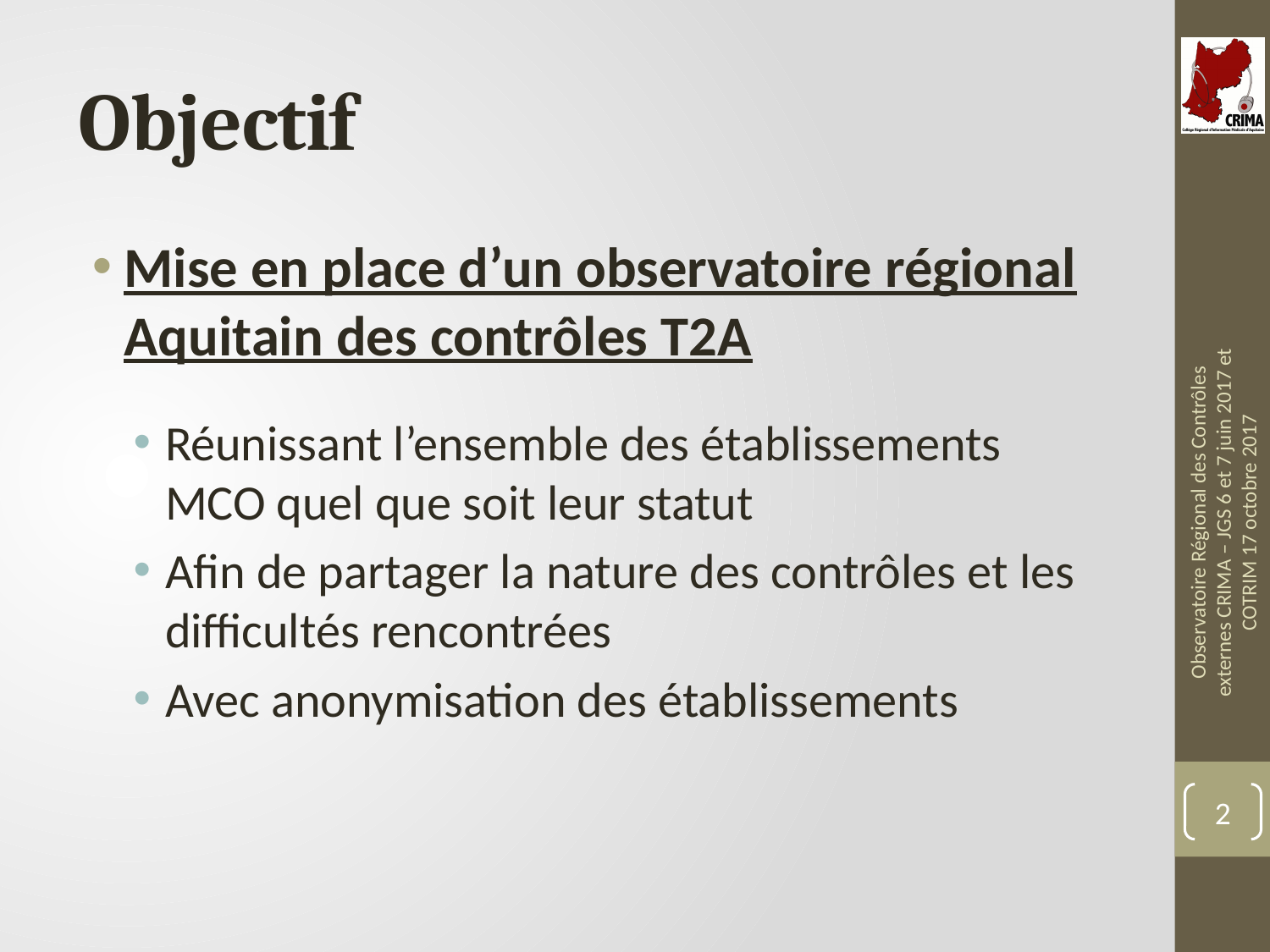

# Objectif
Mise en place d’un observatoire régional Aquitain des contrôles T2A

Réunissant l’ensemble des établissements MCO quel que soit leur statut
Afin de partager la nature des contrôles et les difficultés rencontrées
Avec anonymisation des établissements

Observatoire Régional des Contrôles externes CRIMA – JGS 6 et 7 juin 2017 et COTRIM 17 octobre 2017
2